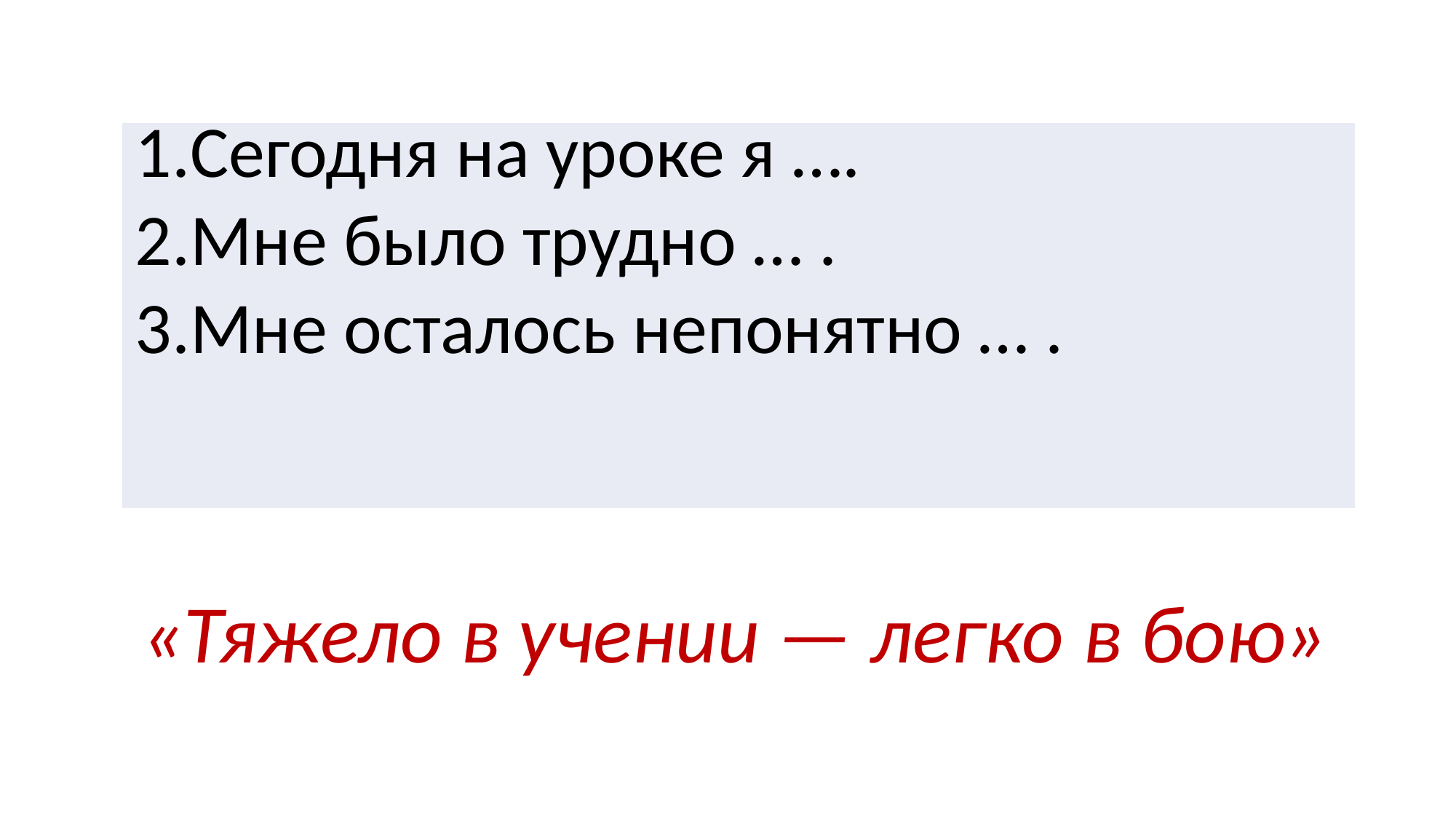

| Сегодня на уроке я …. Мне было трудно … . Мне осталось непонятно … . |
| --- |
 «Тяжело в учении — легко в бою»